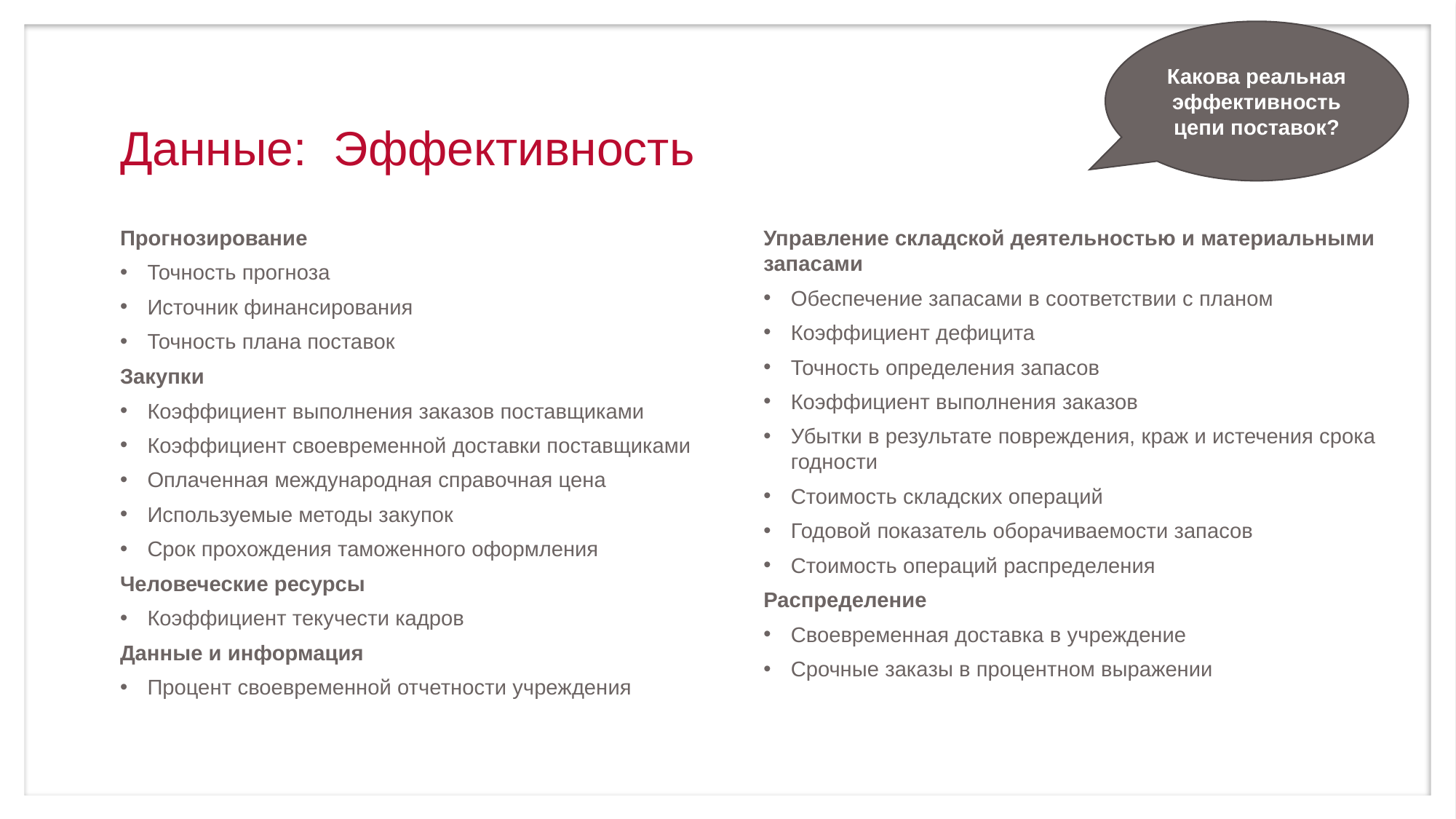

Какова реальная эффективность цепи поставок?
# Данные:  Эффективность
Прогнозирование
Точность прогноза
Источник финансирования
Точность плана поставок
Закупки
Коэффициент выполнения заказов поставщиками
Коэффициент своевременной доставки поставщиками
Оплаченная международная справочная цена
Используемые методы закупок
Срок прохождения таможенного оформления
Человеческие ресурсы
Коэффициент текучести кадров
Данные и информация
Процент своевременной отчетности учреждения

Управление складской деятельностью и материальными запасами
Обеспечение запасами в соответствии с планом
Коэффициент дефицита
Точность определения запасов
Коэффициент выполнения заказов
Убытки в результате повреждения, краж и истечения срока годности
Стоимость складских операций
Годовой показатель оборачиваемости запасов
Стоимость операций распределения
Распределение
Своевременная доставка в учреждение
Срочные заказы в процентном выражении